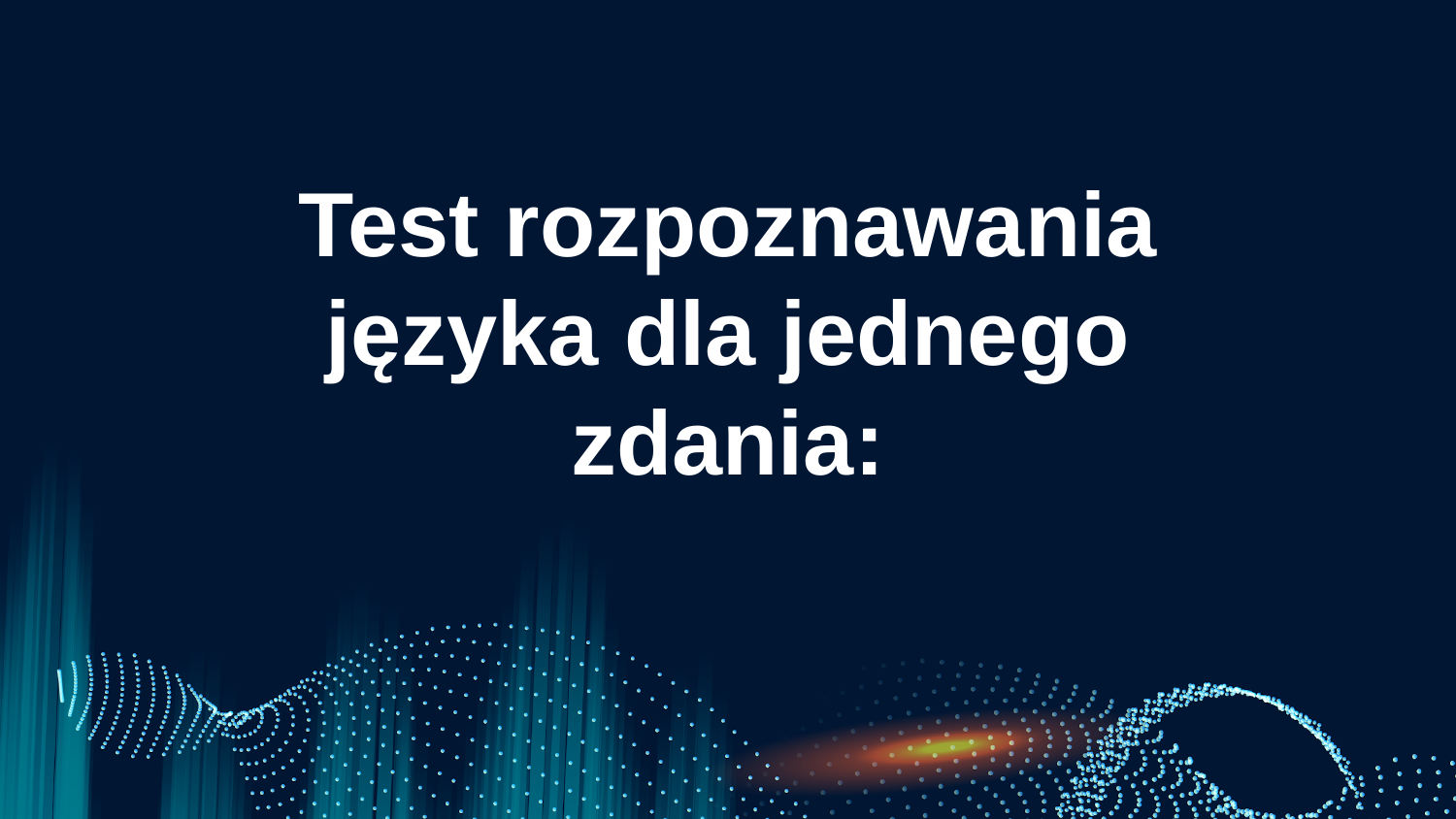

# Test rozpoznawania języka dla jednego zdania: